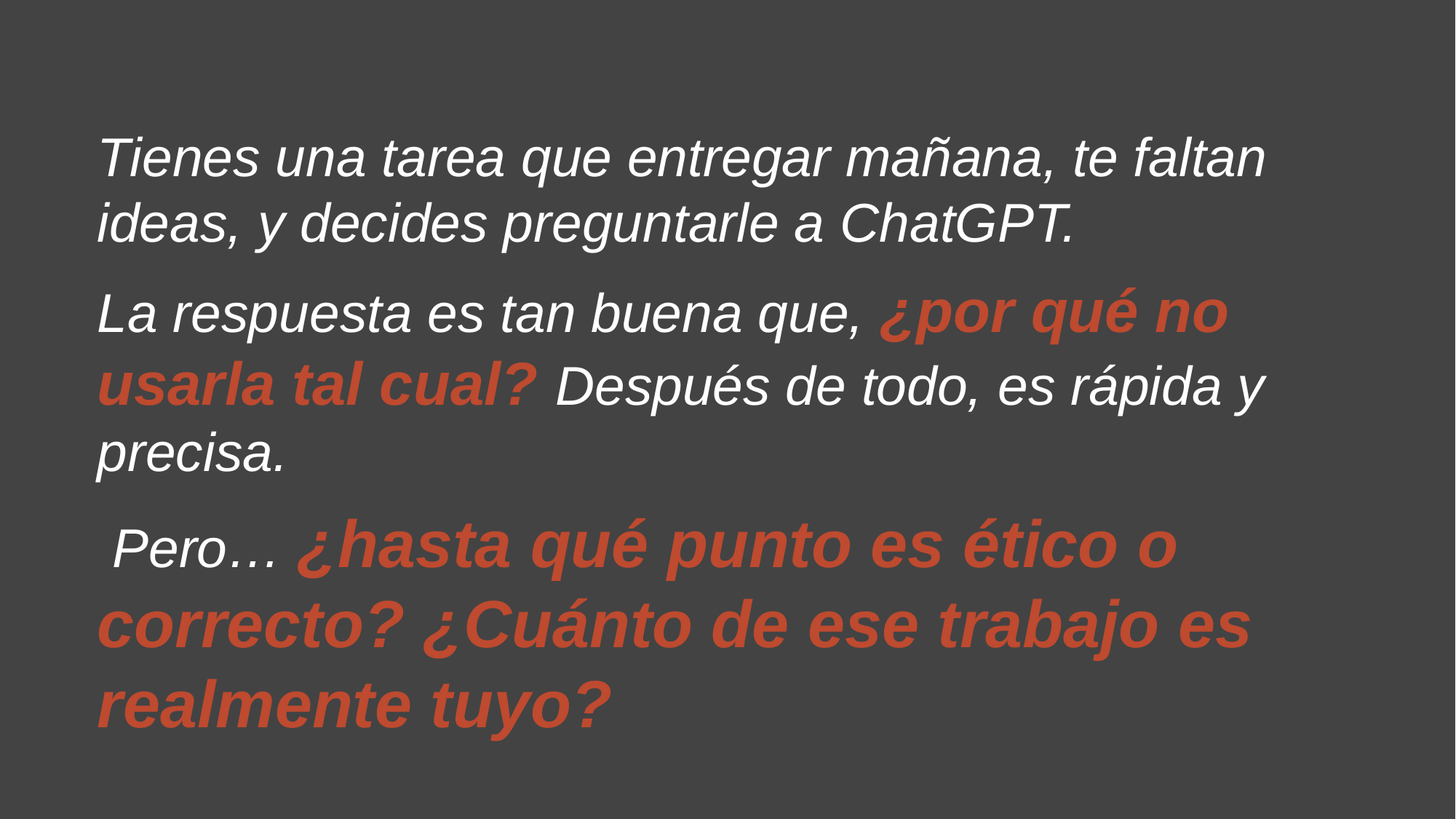

Tienes una tarea que entregar mañana, te faltan ideas, y decides preguntarle a ChatGPT.
La respuesta es tan buena que, ¿por qué no usarla tal cual? Después de todo, es rápida y precisa.
 Pero… ¿hasta qué punto es ético o correcto? ¿Cuánto de ese trabajo es realmente tuyo?